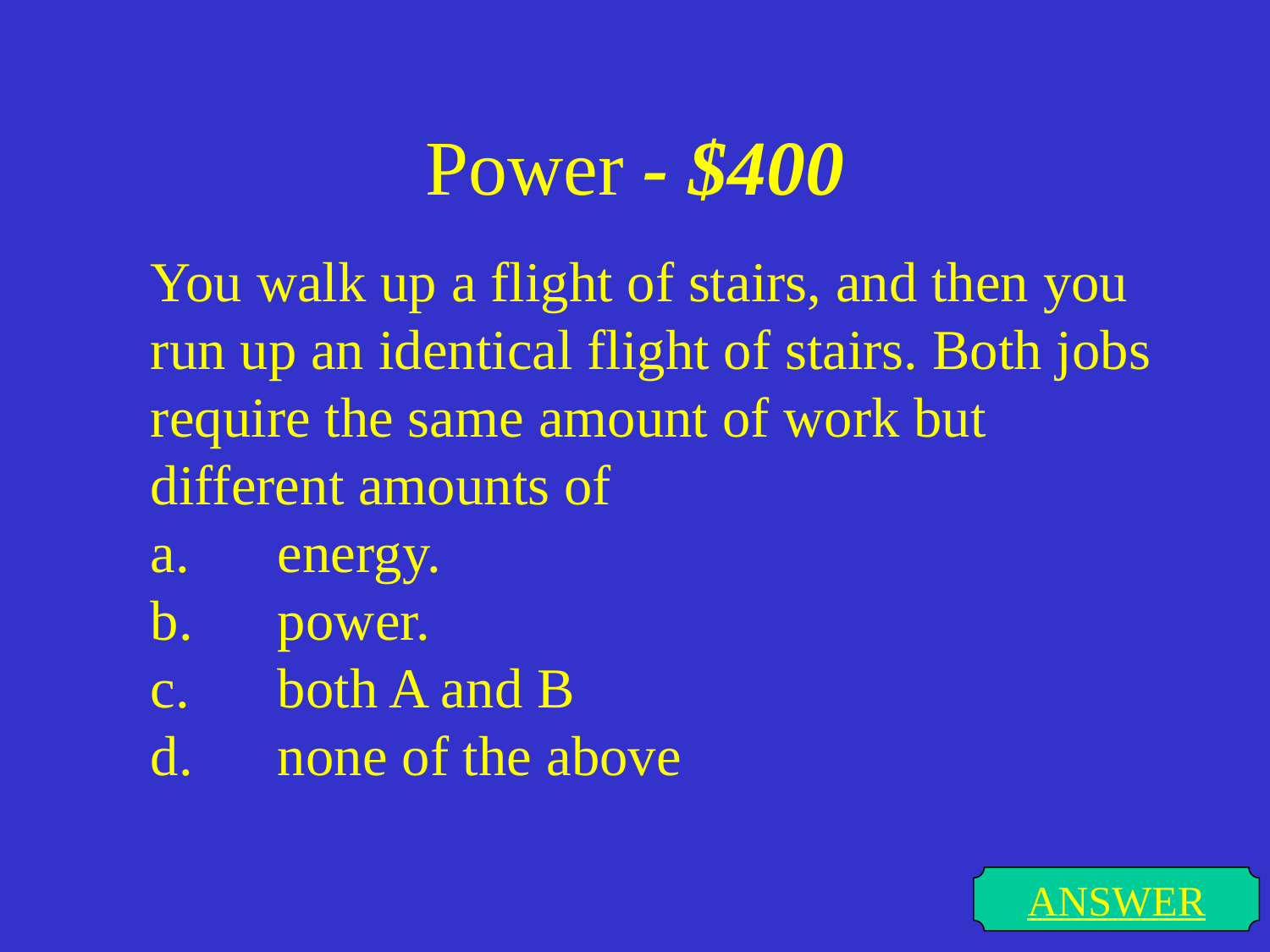

# Power - $400
You walk up a flight of stairs, and then you run up an identical flight of stairs. Both jobs require the same amount of work but different amounts of
a.	energy.
b.	power.
c.	both A and B
d.	none of the above

ANSWER